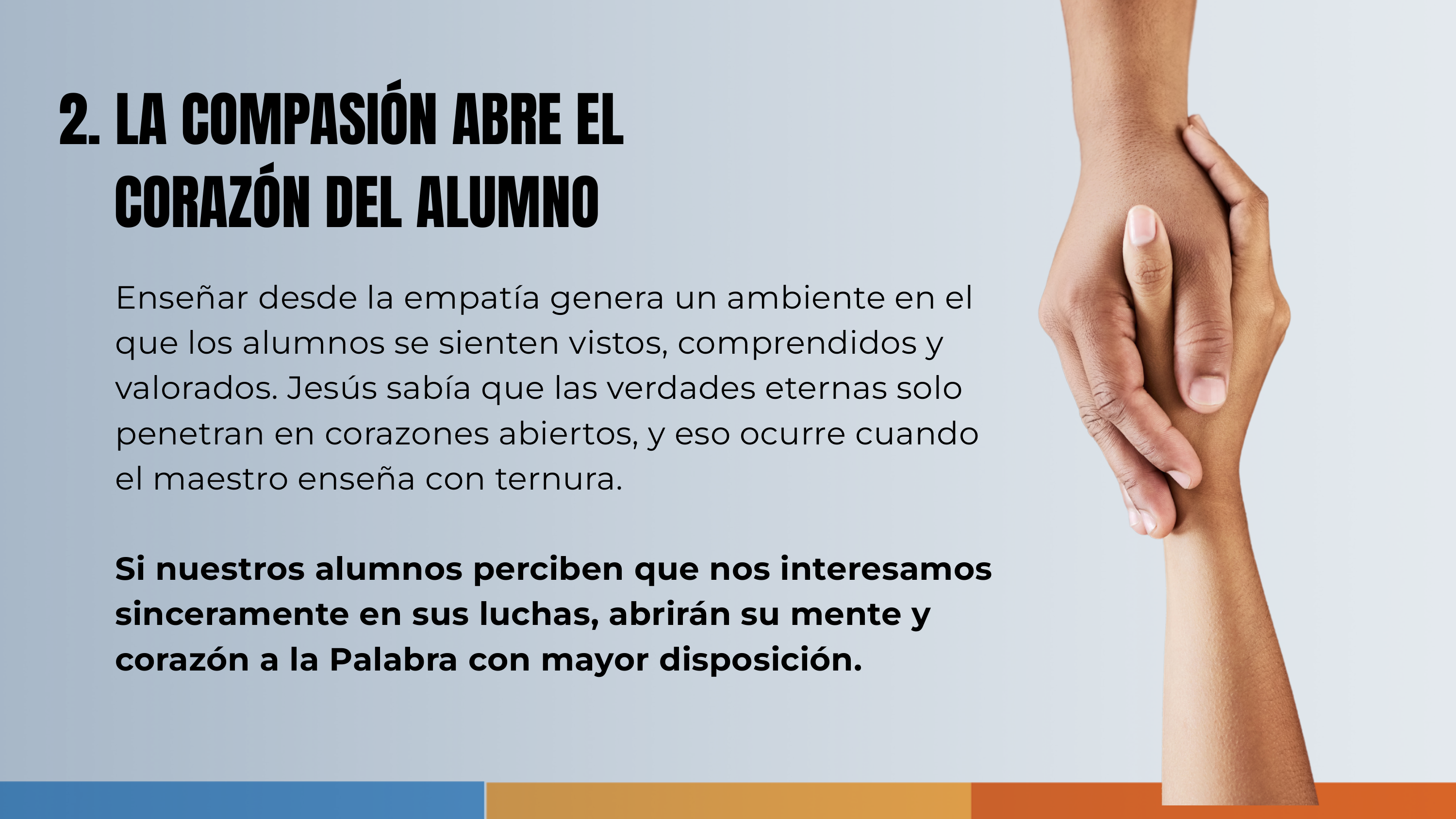

2. LA COMPASIÓN ABRE EL
    CORAZÓN DEL ALUMNO
Enseñar desde la empatía genera un ambiente en el que los alumnos se sienten vistos, comprendidos y valorados. Jesús sabía que las verdades eternas solo penetran en corazones abiertos, y eso ocurre cuando el maestro enseña con ternura.

Si nuestros alumnos perciben que nos interesamos sinceramente en sus luchas, abrirán su mente y corazón a la Palabra con mayor disposición.